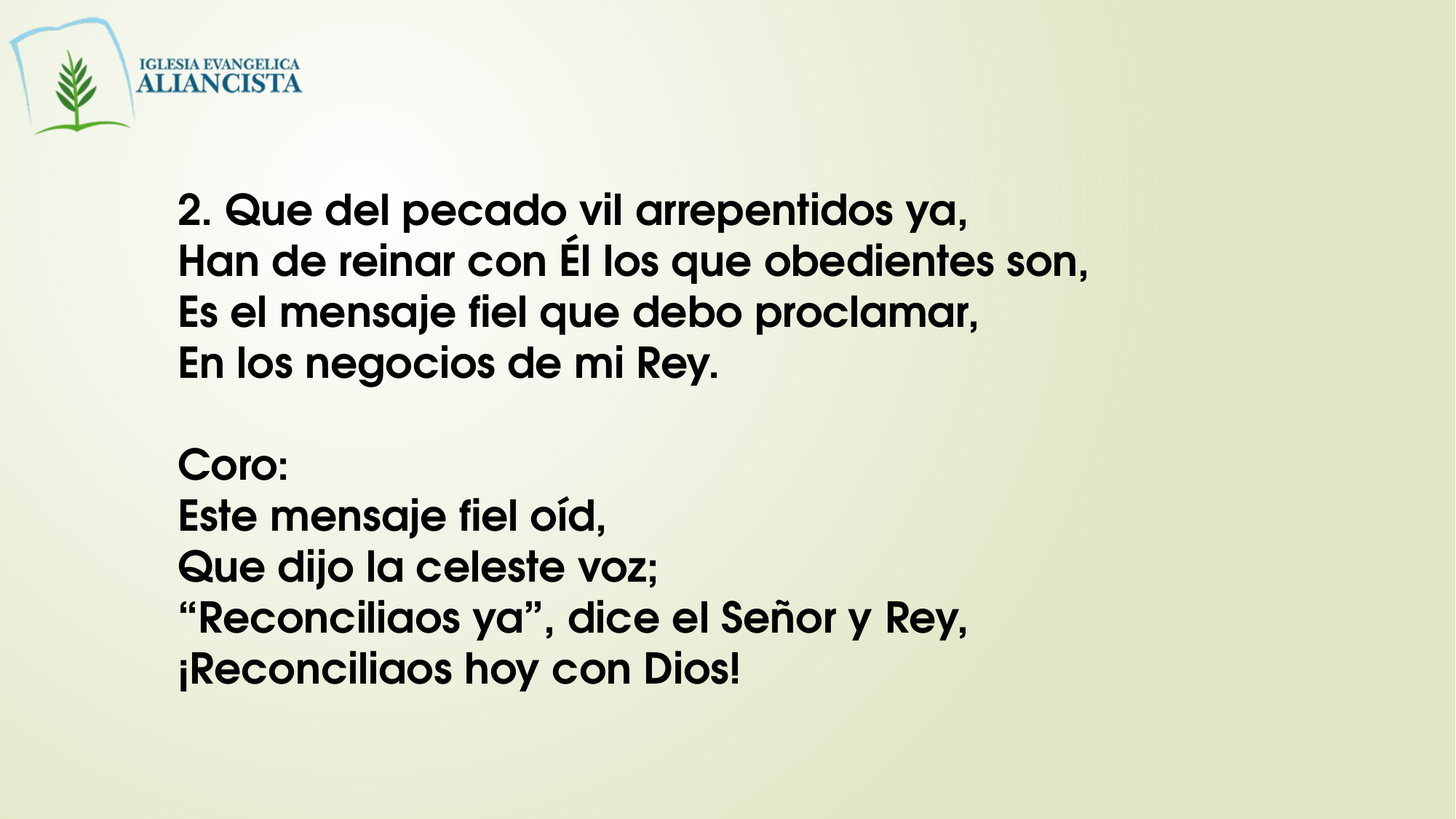

2. Que del pecado vil arrepentidos ya,
Han de reinar con Él los que obedientes son,
Es el mensaje fiel que debo proclamar,
En los negocios de mi Rey.

Coro:
Este mensaje fiel oíd,
Que dijo la celeste voz;
“Reconciliaos ya”, dice el Señor y Rey,
¡Reconciliaos hoy con Dios!